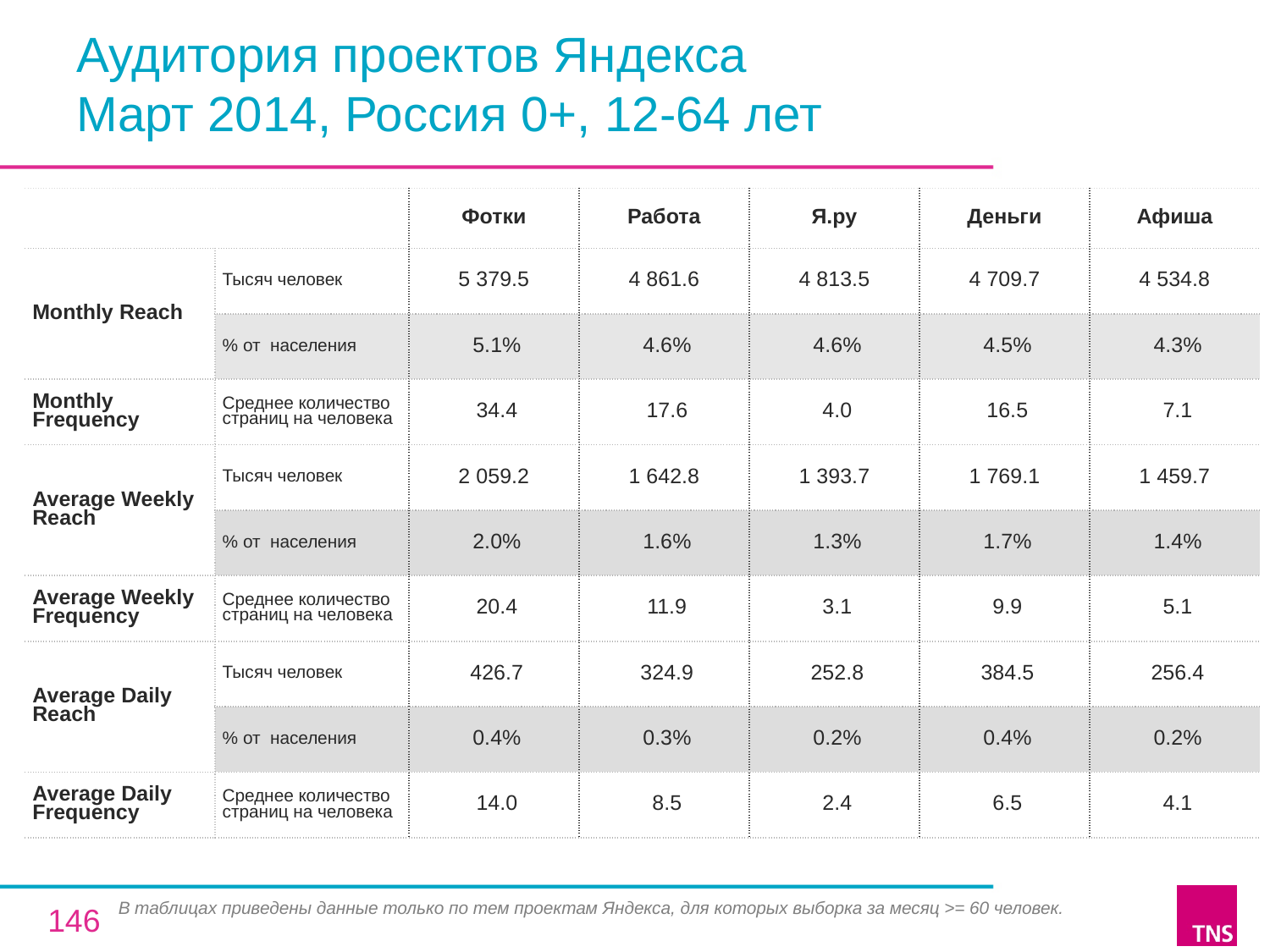

# Аудитория проектов Яндекса Март 2014, Россия 0+, 12-64 лет
|  |  | Фотки | Работа | Я.ру | Деньги | Афиша |
| --- | --- | --- | --- | --- | --- | --- |
| Monthly Reach | Тысяч человек | 5 379.5 | 4 861.6 | 4 813.5 | 4 709.7 | 4 534.8 |
|  | % от населения | 5.1% | 4.6% | 4.6% | 4.5% | 4.3% |
| Monthly Frequency | Среднее количество страниц на человека | 34.4 | 17.6 | 4.0 | 16.5 | 7.1 |
| Average Weekly Reach | Тысяч человек | 2 059.2 | 1 642.8 | 1 393.7 | 1 769.1 | 1 459.7 |
|  | % от населения | 2.0% | 1.6% | 1.3% | 1.7% | 1.4% |
| Average Weekly Frequency | Среднее количество страниц на человека | 20.4 | 11.9 | 3.1 | 9.9 | 5.1 |
| Average Daily Reach | Тысяч человек | 426.7 | 324.9 | 252.8 | 384.5 | 256.4 |
|  | % от населения | 0.4% | 0.3% | 0.2% | 0.4% | 0.2% |
| Average Daily Frequency | Среднее количество страниц на человека | 14.0 | 8.5 | 2.4 | 6.5 | 4.1 |
В таблицах приведены данные только по тем проектам Яндекса, для которых выборка за месяц >= 60 человек.
146